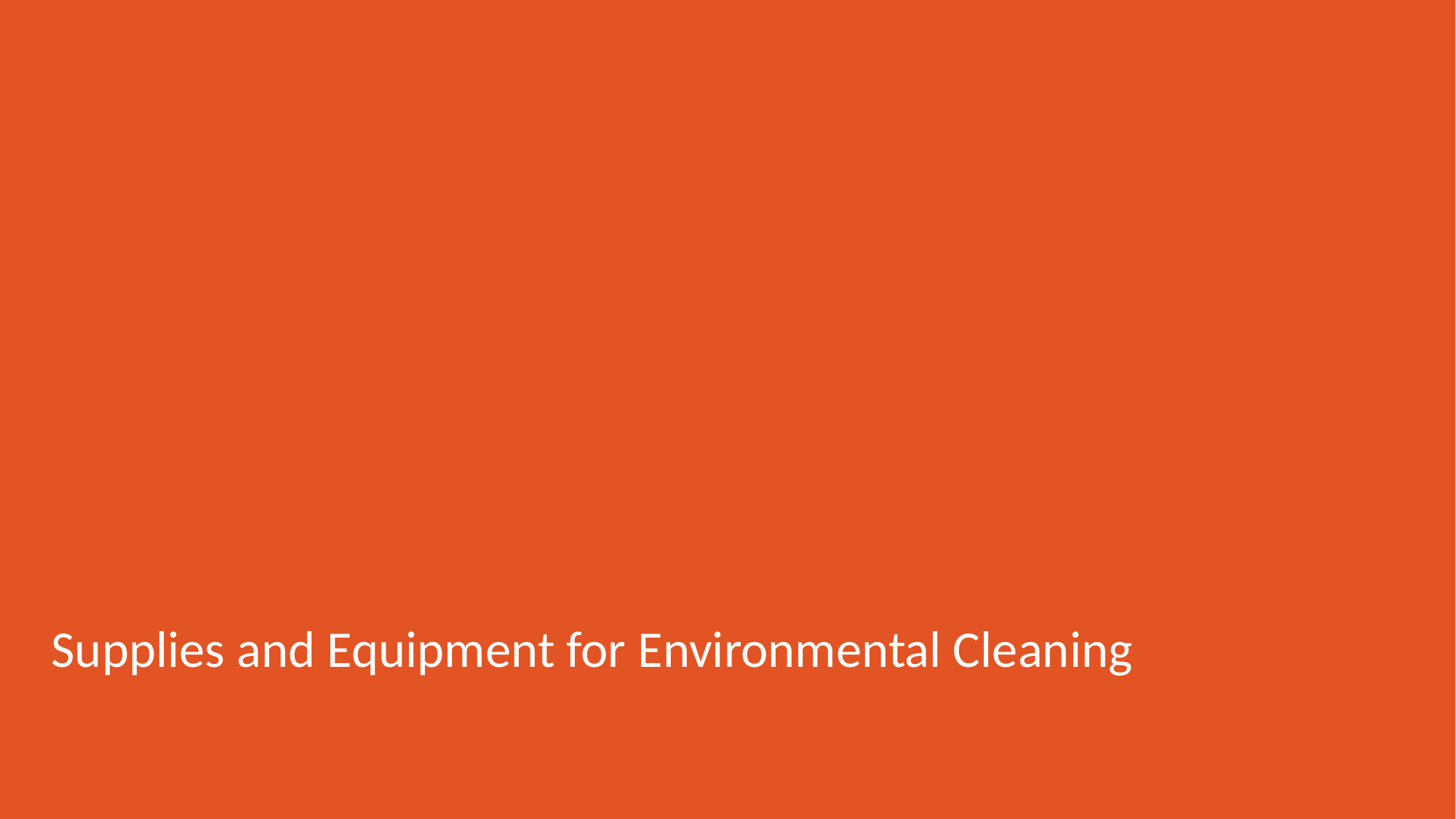

# Supplies and Equipment for Environmental Cleaning